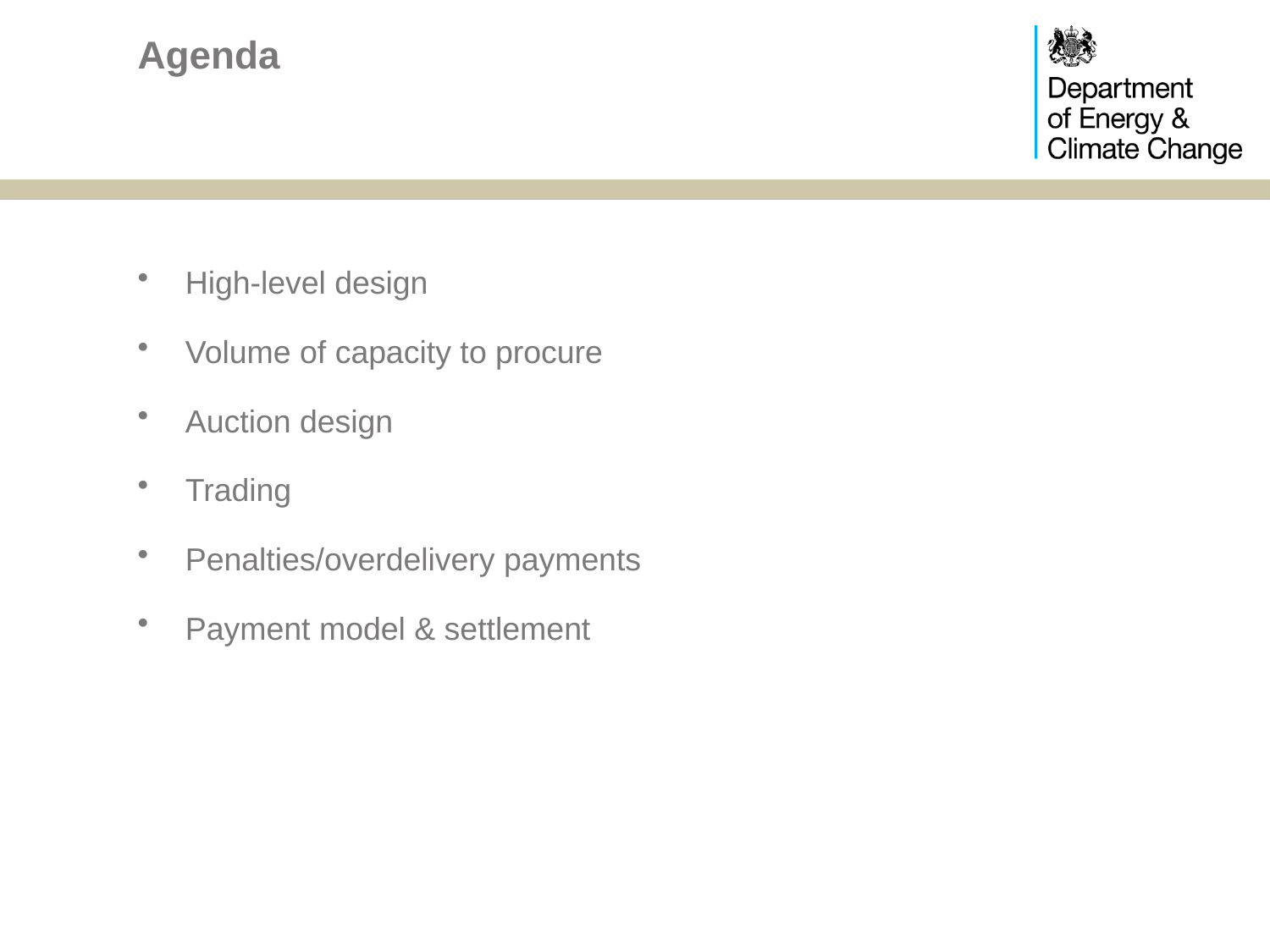

# Agenda
High-level design

Volume of capacity to procure

Auction design

Trading

Penalties/overdelivery payments

Payment model & settlement